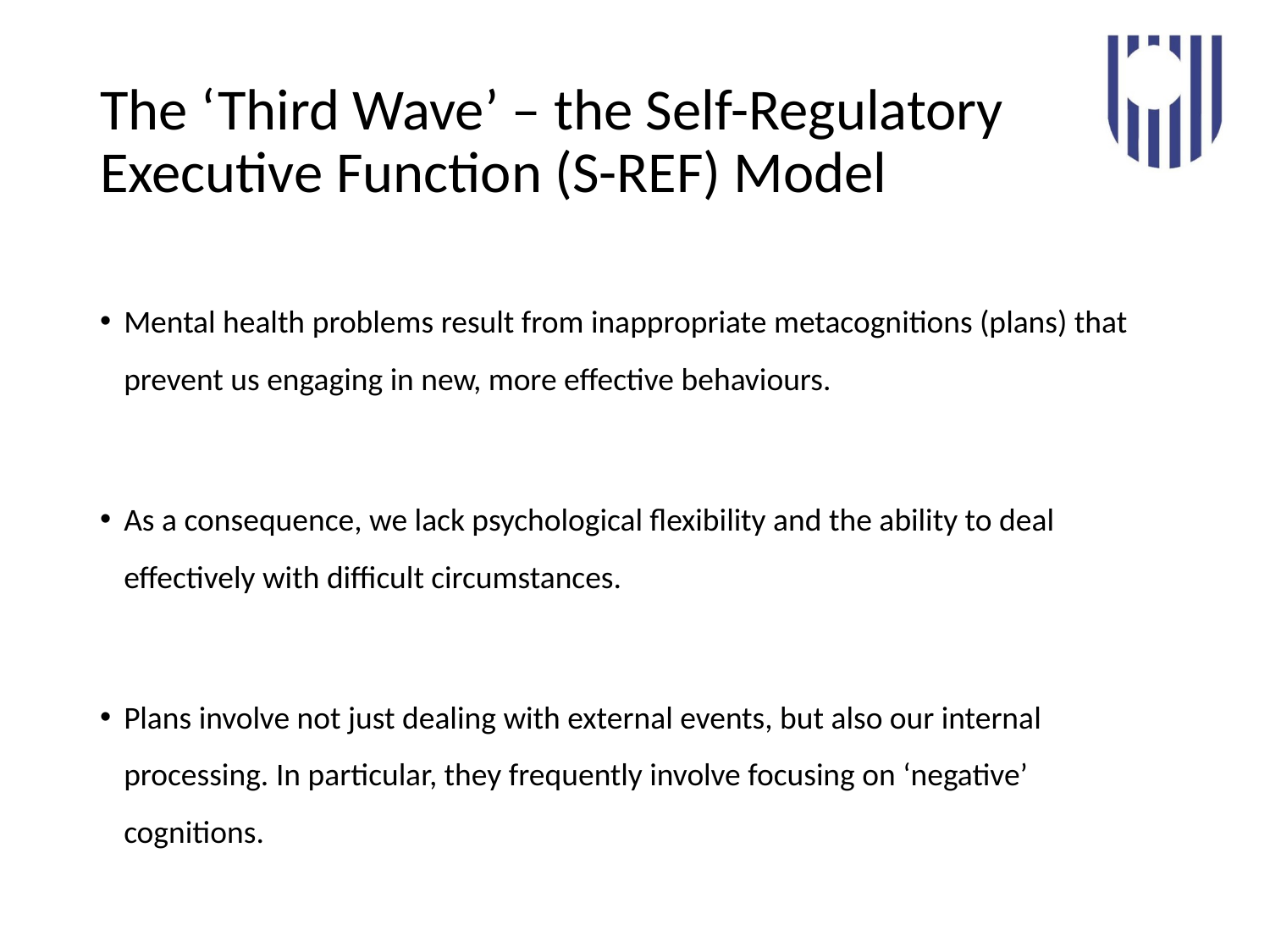

# The ‘Third Wave’ – the Self-Regulatory Executive Function (S-REF) Model
Mental health problems result from inappropriate metacognitions (plans) that prevent us engaging in new, more effective behaviours.

As a consequence, we lack psychological flexibility and the ability to deal effectively with difficult circumstances.

Plans involve not just dealing with external events, but also our internal processing. In particular, they frequently involve focusing on ‘negative’ cognitions.